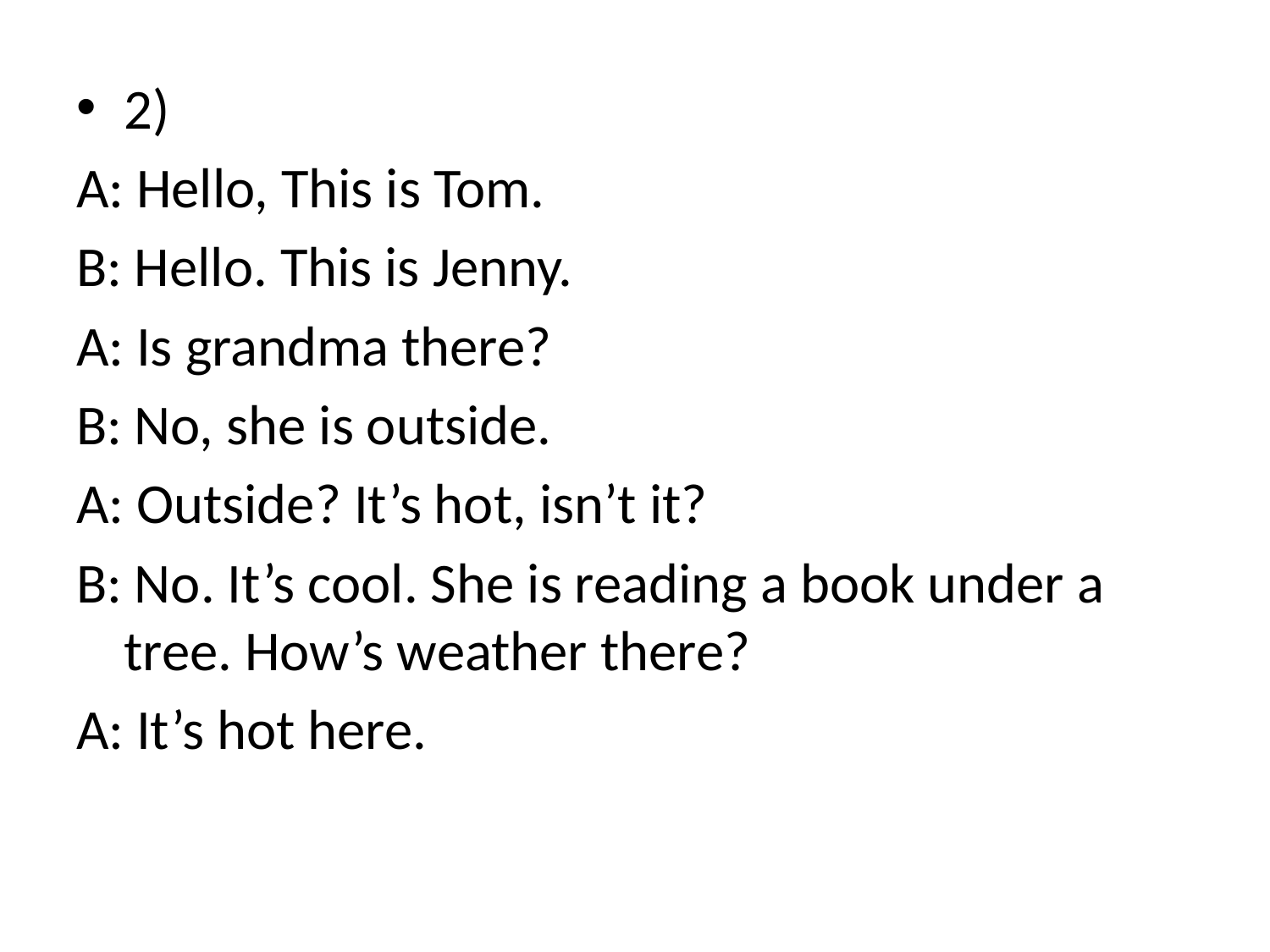

2)
A: Hello, This is Tom.
B: Hello. This is Jenny.
A: Is grandma there?
B: No, she is outside.
A: Outside? It’s hot, isn’t it?
B: No. It’s cool. She is reading a book under a tree. How’s weather there?
A: It’s hot here.